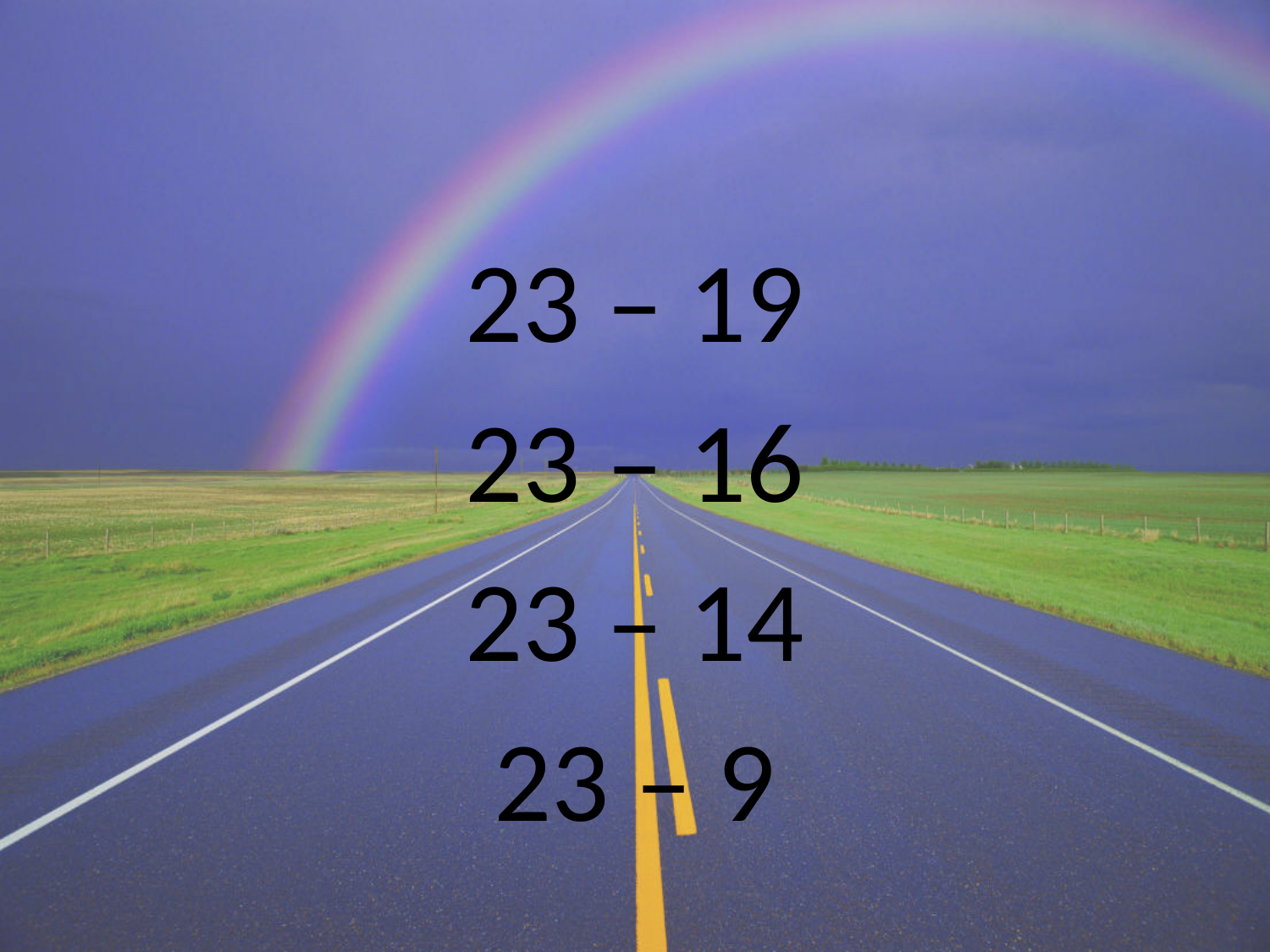

23 – 19
23 – 16
23 – 14
23 – 9